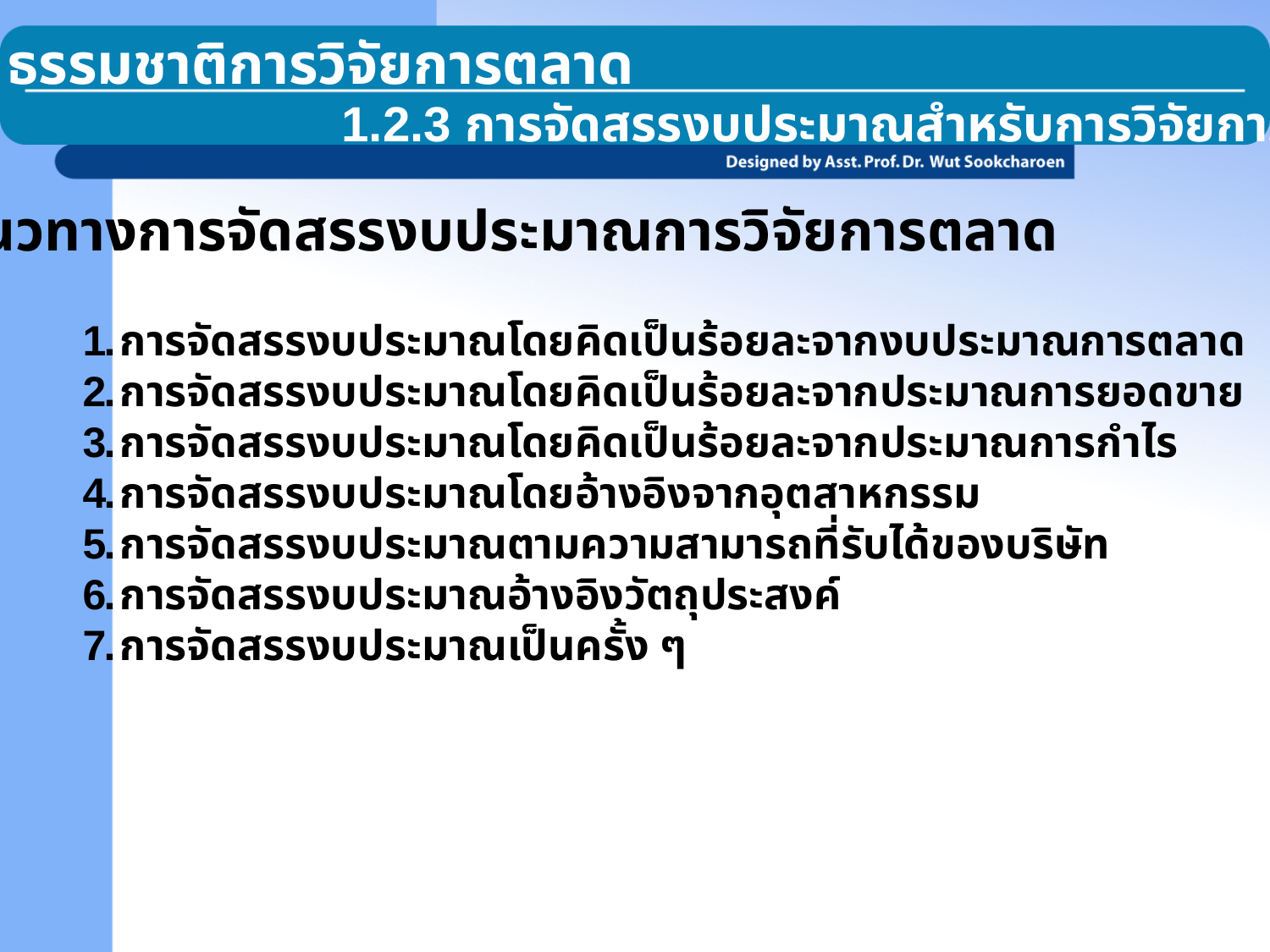

1.2 ธรรมชาติการวิจัยการตลาด
1.2.3 การจัดสรรงบประมาณสำหรับการวิจัยการตลาด
แนวทางการจัดสรรงบประมาณการวิจัยการตลาด
การจัดสรรงบประมาณโดยคิดเป็นร้อยละจากงบประมาณการตลาด
การจัดสรรงบประมาณโดยคิดเป็นร้อยละจากประมาณการยอดขาย
การจัดสรรงบประมาณโดยคิดเป็นร้อยละจากประมาณการกำไร
การจัดสรรงบประมาณโดยอ้างอิงจากอุตสาหกรรม
การจัดสรรงบประมาณตามความสามารถที่รับได้ของบริษัท
การจัดสรรงบประมาณอ้างอิงวัตถุประสงค์
การจัดสรรงบประมาณเป็นครั้ง ๆ